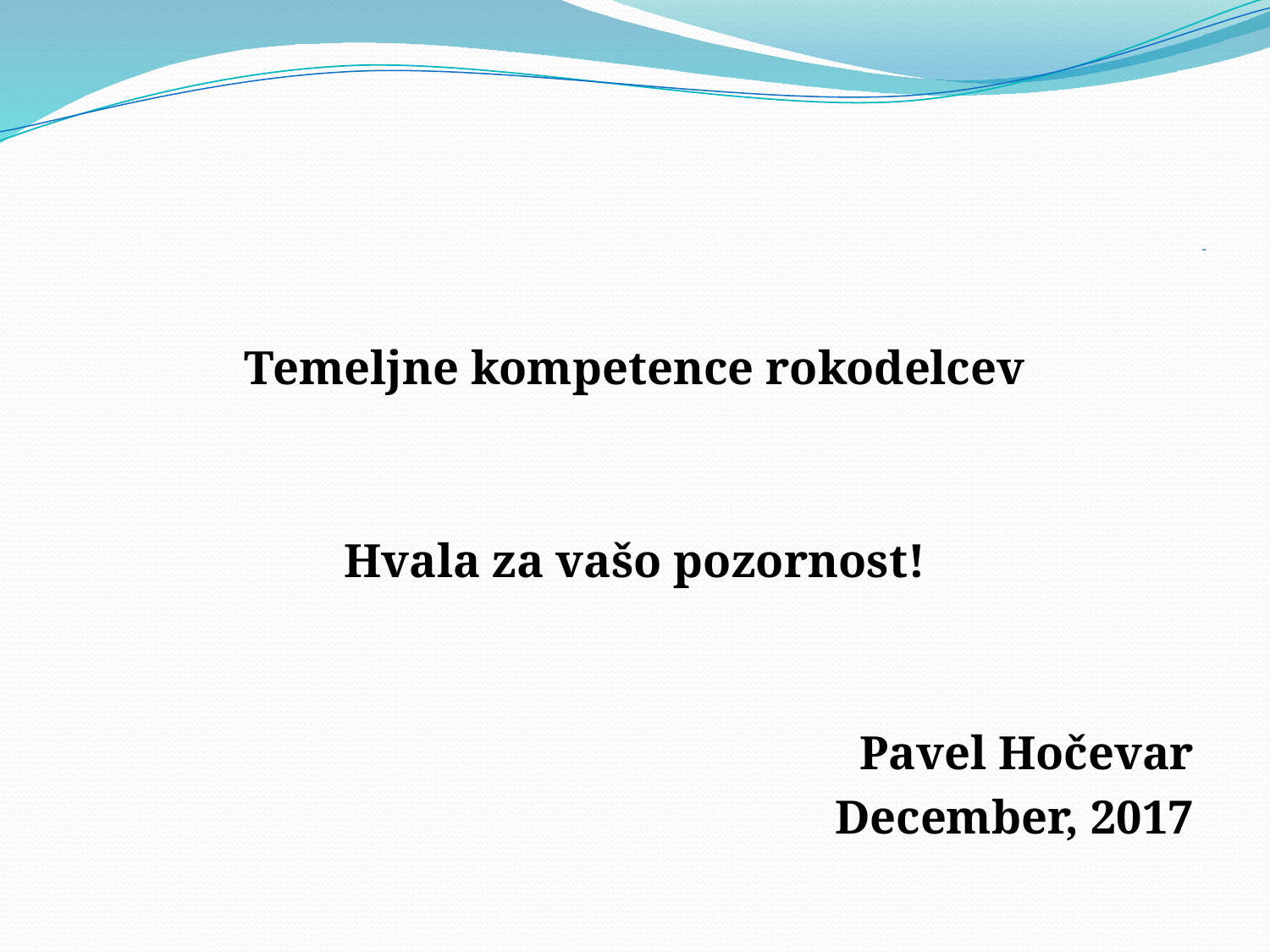

# -

Temeljne kompetence rokodelcev

Hvala za vašo pozornost!

Pavel Hočevar
                                                  December, 2017